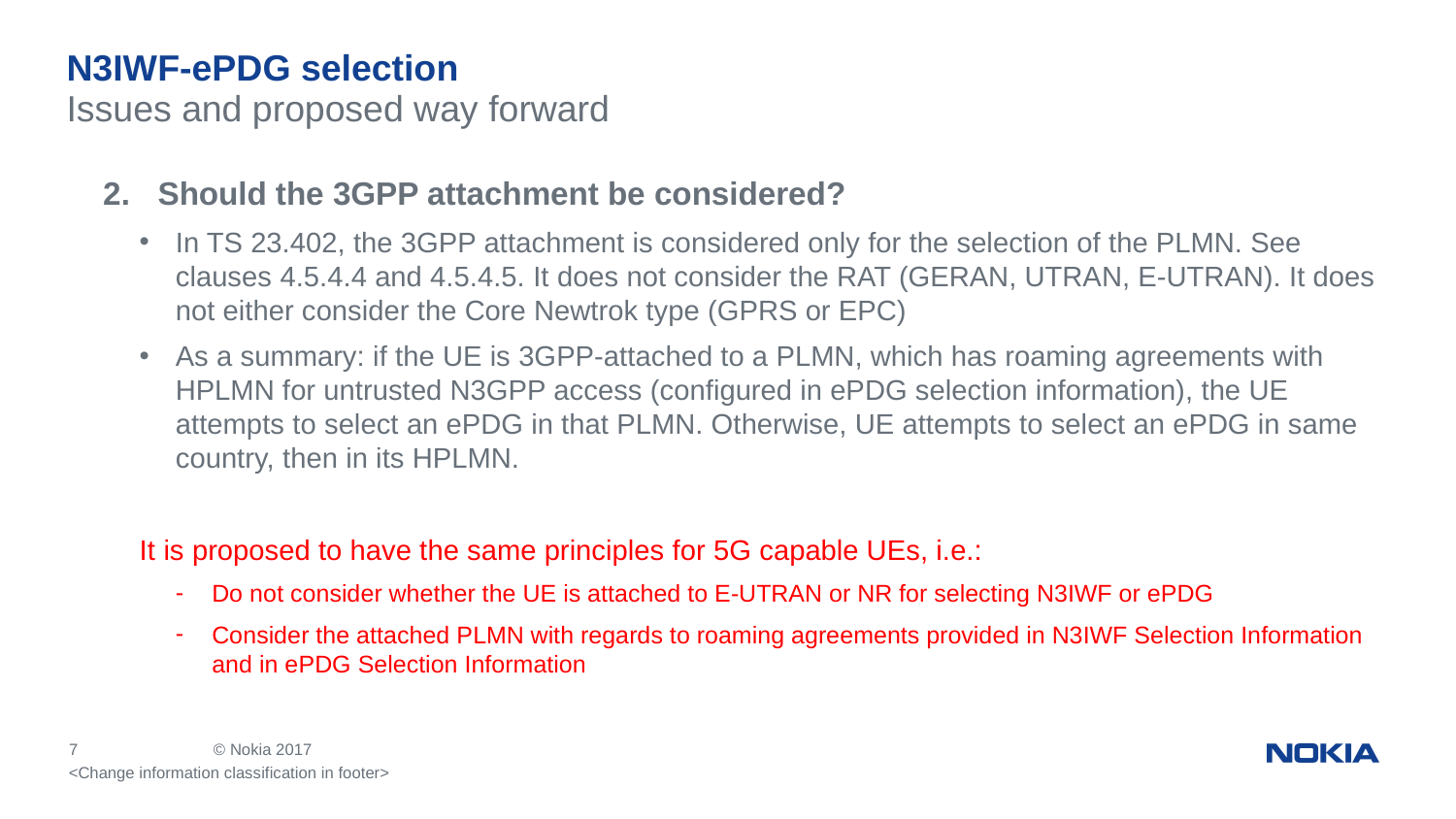

# N3IWF-ePDG selection
Issues and proposed way forward
Should the 3GPP attachment be considered?
In TS 23.402, the 3GPP attachment is considered only for the selection of the PLMN. See clauses 4.5.4.4 and 4.5.4.5. It does not consider the RAT (GERAN, UTRAN, E-UTRAN). It does not either consider the Core Newtrok type (GPRS or EPC)
As a summary: if the UE is 3GPP-attached to a PLMN, which has roaming agreements with HPLMN for untrusted N3GPP access (configured in ePDG selection information), the UE attempts to select an ePDG in that PLMN. Otherwise, UE attempts to select an ePDG in same country, then in its HPLMN.

It is proposed to have the same principles for 5G capable UEs, i.e.:
Do not consider whether the UE is attached to E-UTRAN or NR for selecting N3IWF or ePDG
Consider the attached PLMN with regards to roaming agreements provided in N3IWF Selection Information and in ePDG Selection Information
<Change information classification in footer>